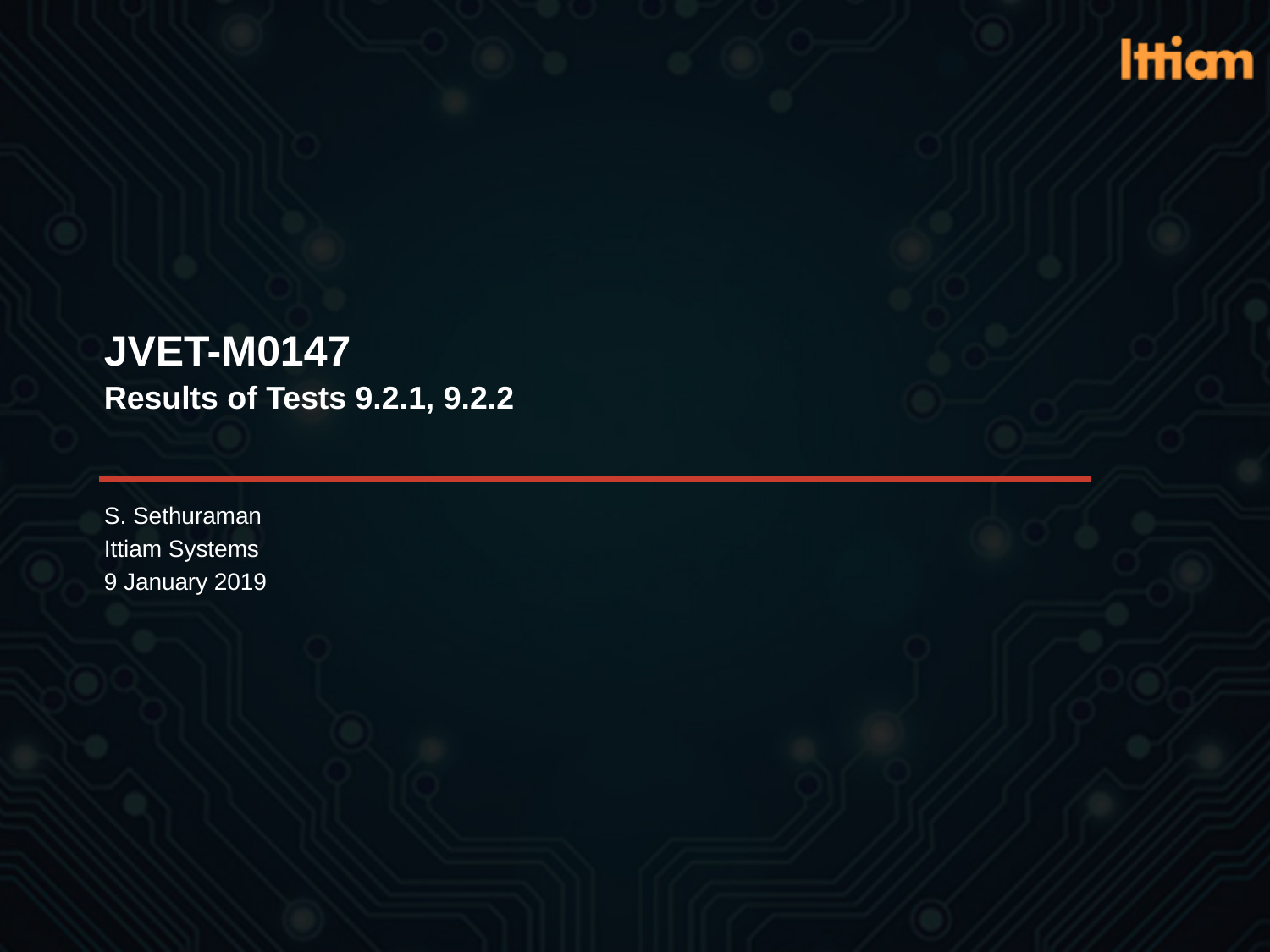

# JVET-M0147 Results of Tests 9.2.1, 9.2.2
S. Sethuraman
Ittiam Systems
9 January 2019